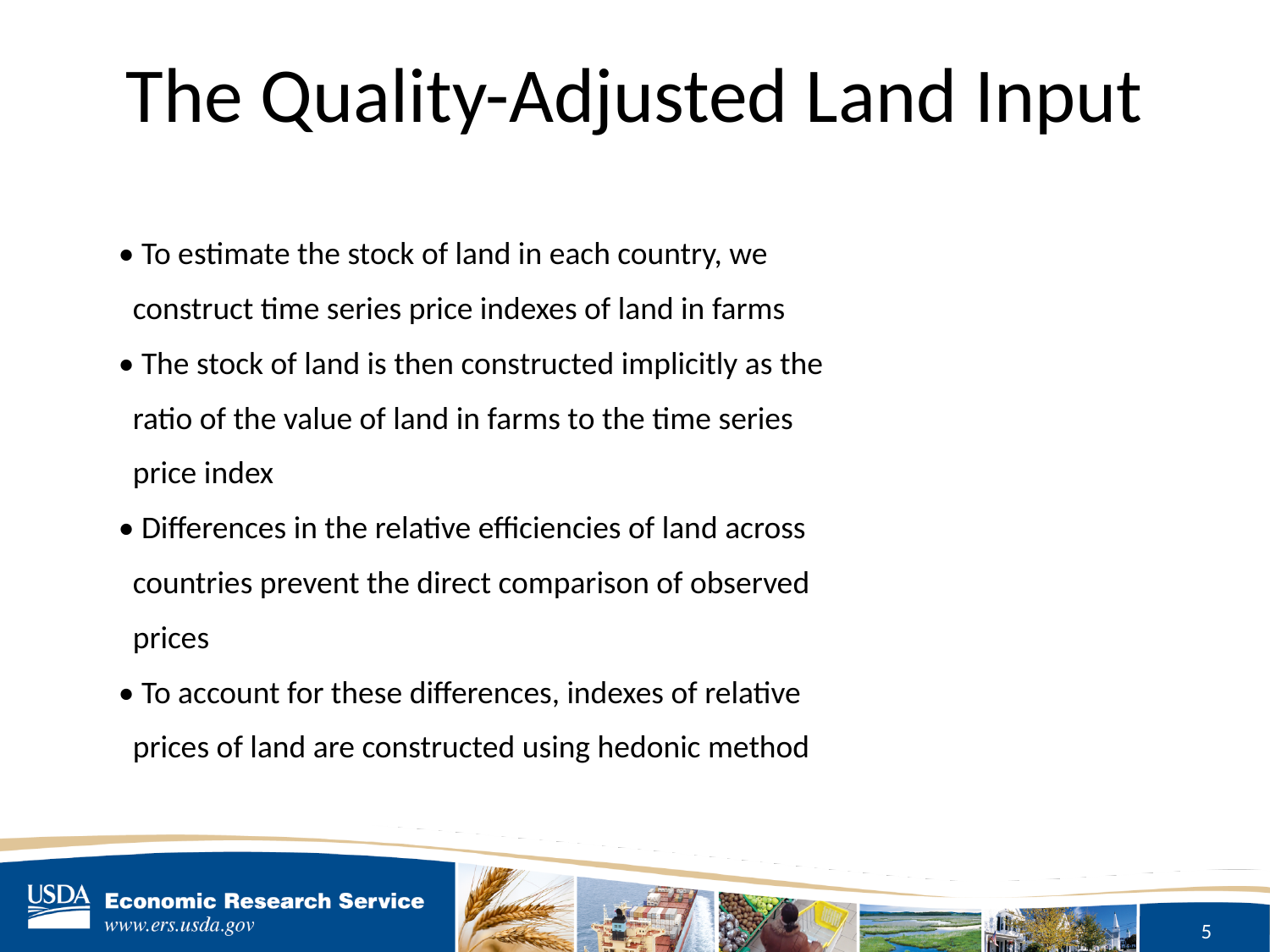

The Quality-Adjusted Land Input

• To estimate the stock of land in each country, we
  construct time series price indexes of land in farms
• The stock of land is then constructed implicitly as the
  ratio of the value of land in farms to the time series
  price index
• Differences in the relative efficiencies of land across
  countries prevent the direct comparison of observed
  prices
• To account for these differences, indexes of relative
  prices of land are constructed using hedonic method